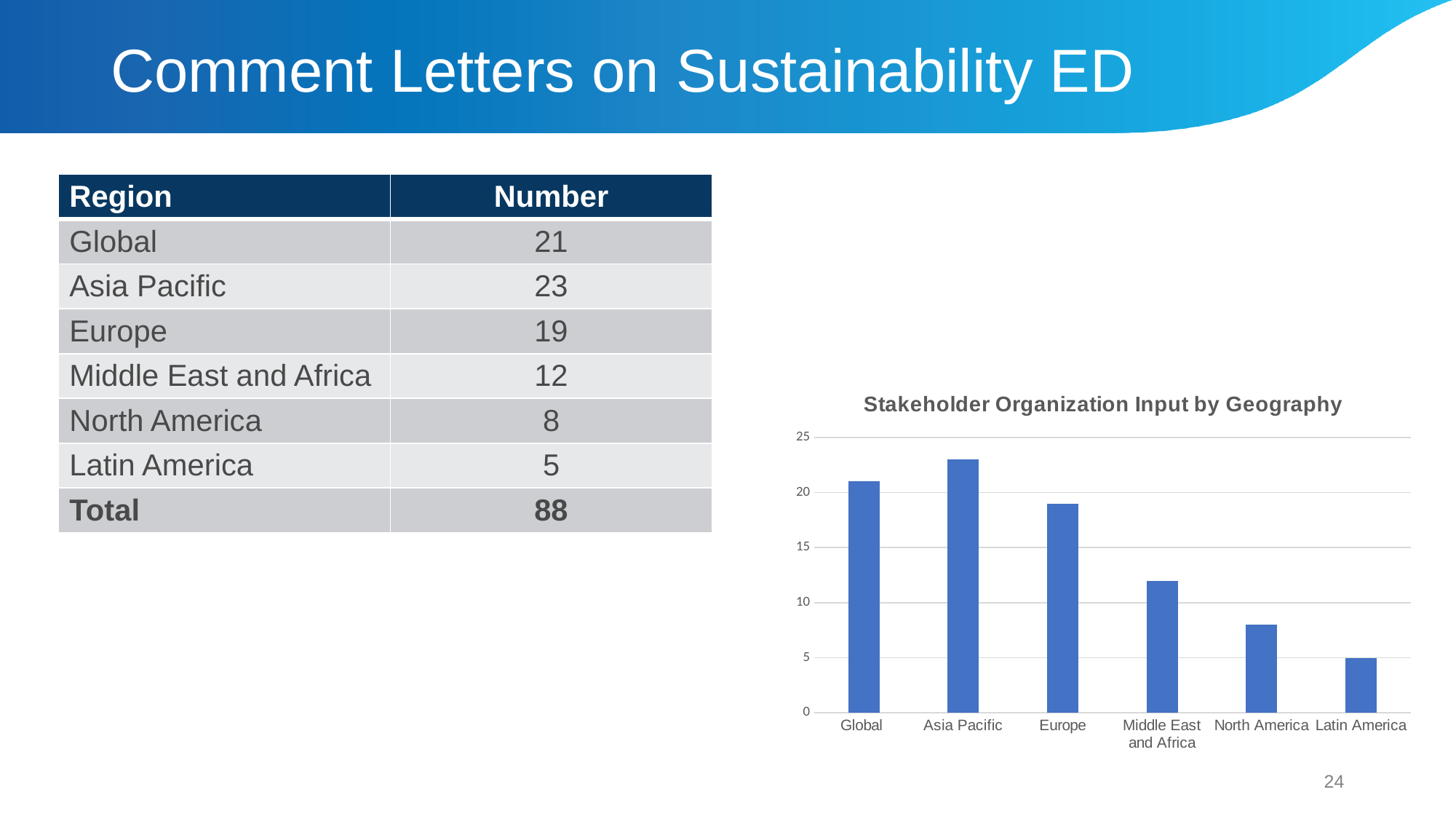

# Comment Letters on Sustainability ED
| Region | Number |
| --- | --- |
| Global | 21 |
| Asia Pacific | 23 |
| Europe | 19 |
| Middle East and Africa | 12 |
| North America | 8 |
| Latin America | 5 |
| Total | 88 |

### Chart: Stakeholder Organization Input by Geography

| Category | Number |
|---|---|
| Global  | 21.0 |
| Asia Pacific | 23.0 |
| Europe | 19.0 |
| Middle East and Africa | 12.0 |
| North America | 8.0 |
| Latin America | 5.0 |
24